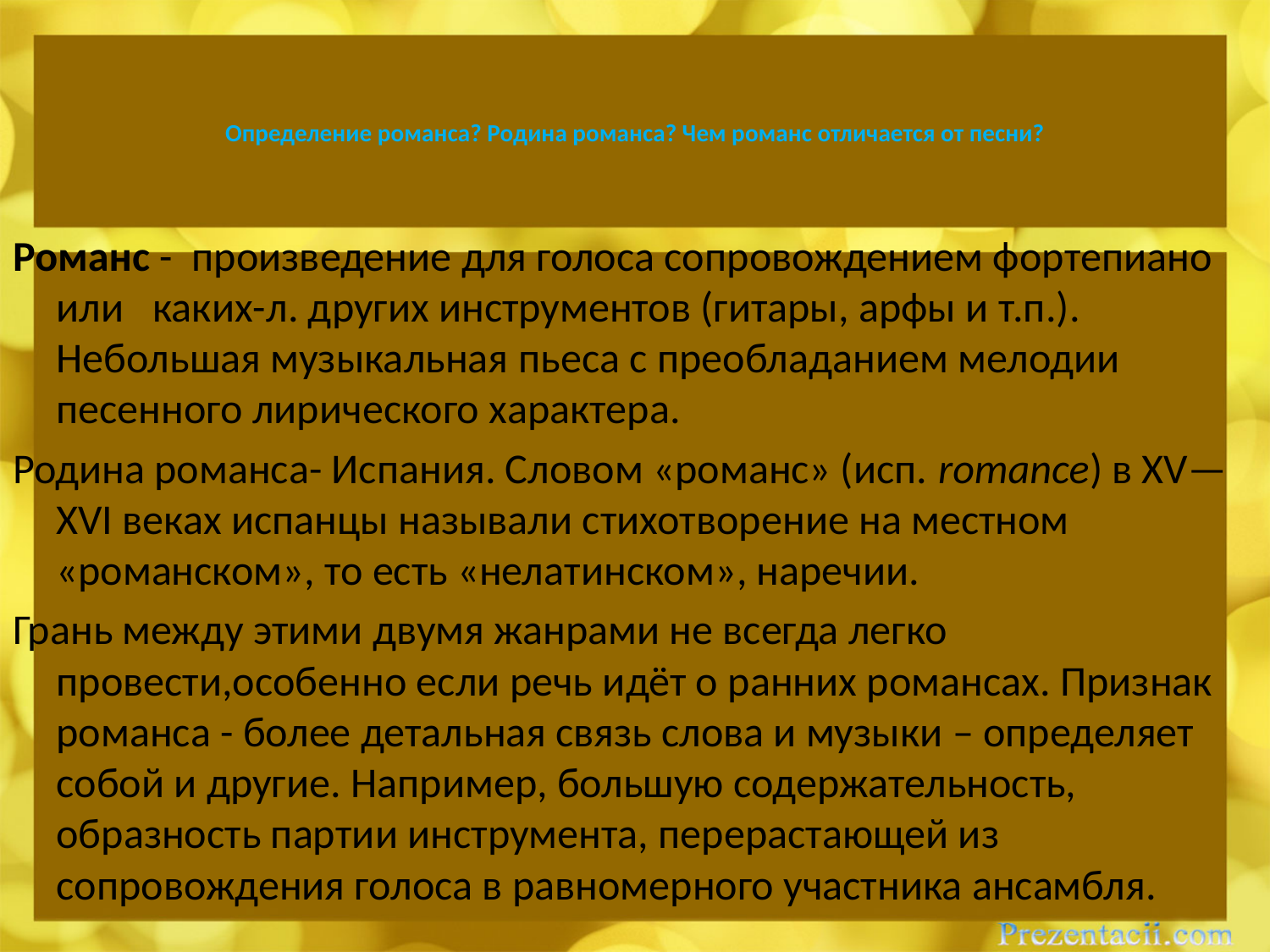

# Определение романса? Родина романса? Чем романс отличается от песни?
Романс -  произведение для голоса сопровождением фортепиано или   каких-л. других инструментов (гитары, арфы и т.п.). Небольшая музыкальная пьеса с преобладанием мелодии песенного лирического характера.
Родина романса- Испания. Словом «романс» (исп. romance) в XV—XVI веках испанцы называли стихотворение на местном «романском», то есть «нелатинском», наречии.
Грань между этими двумя жанрами не всегда легко провести,особенно если речь идёт о ранних романсах. Признак романса - более детальная связь слова и музыки – определяет собой и другие. Например, большую содержательность, образность партии инструмента, перерастающей из сопровождения голоса в равномерного участника ансамбля.